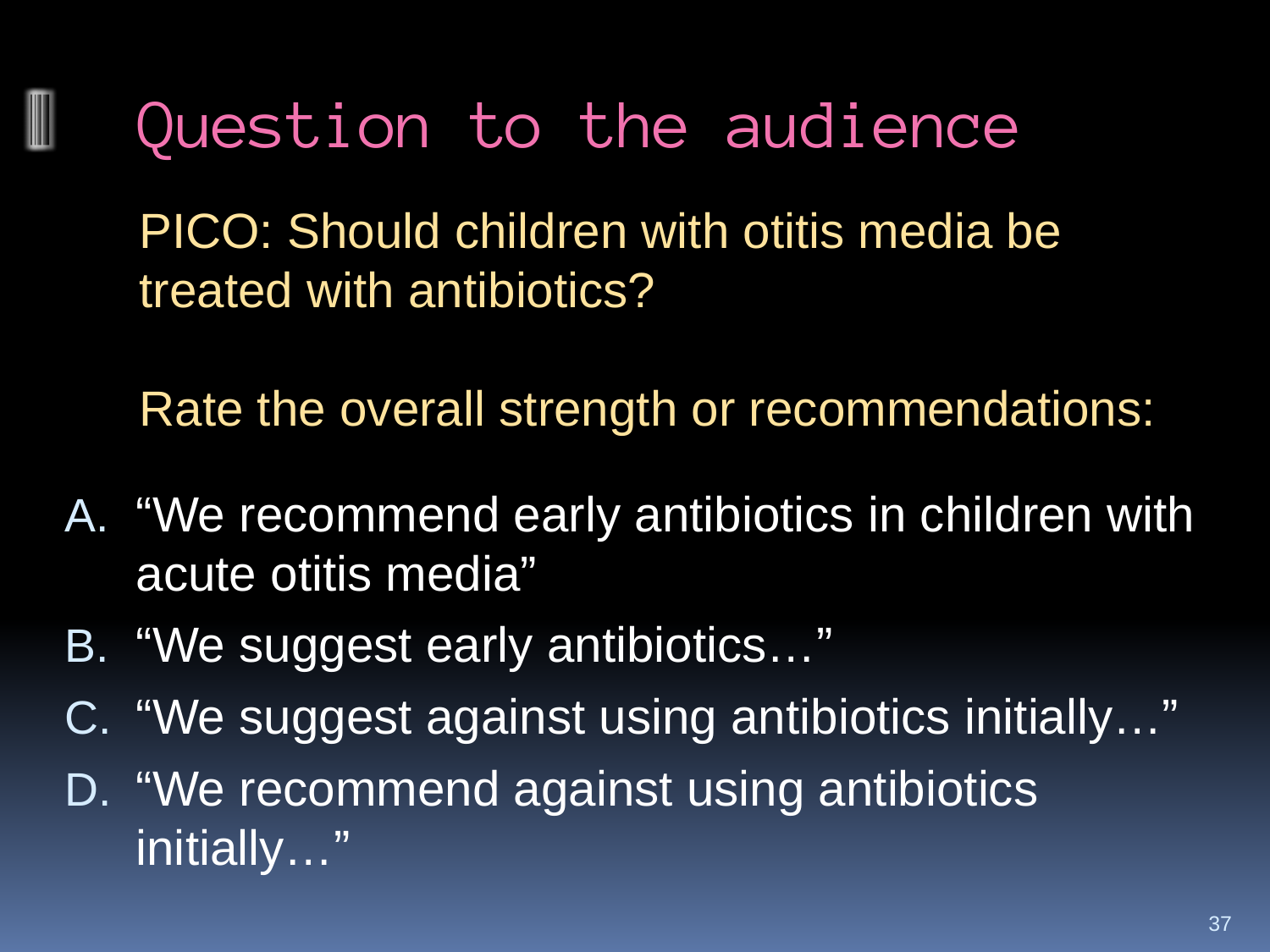

# Question to the audience
PICO: Should children with otitis media be treated with antibiotics?
Rate the overall strength or recommendations:
“We recommend early antibiotics in children with acute otitis media”
“We suggest early antibiotics…”
“We suggest against using antibiotics initially…”
“We recommend against using antibiotics initially…”
37